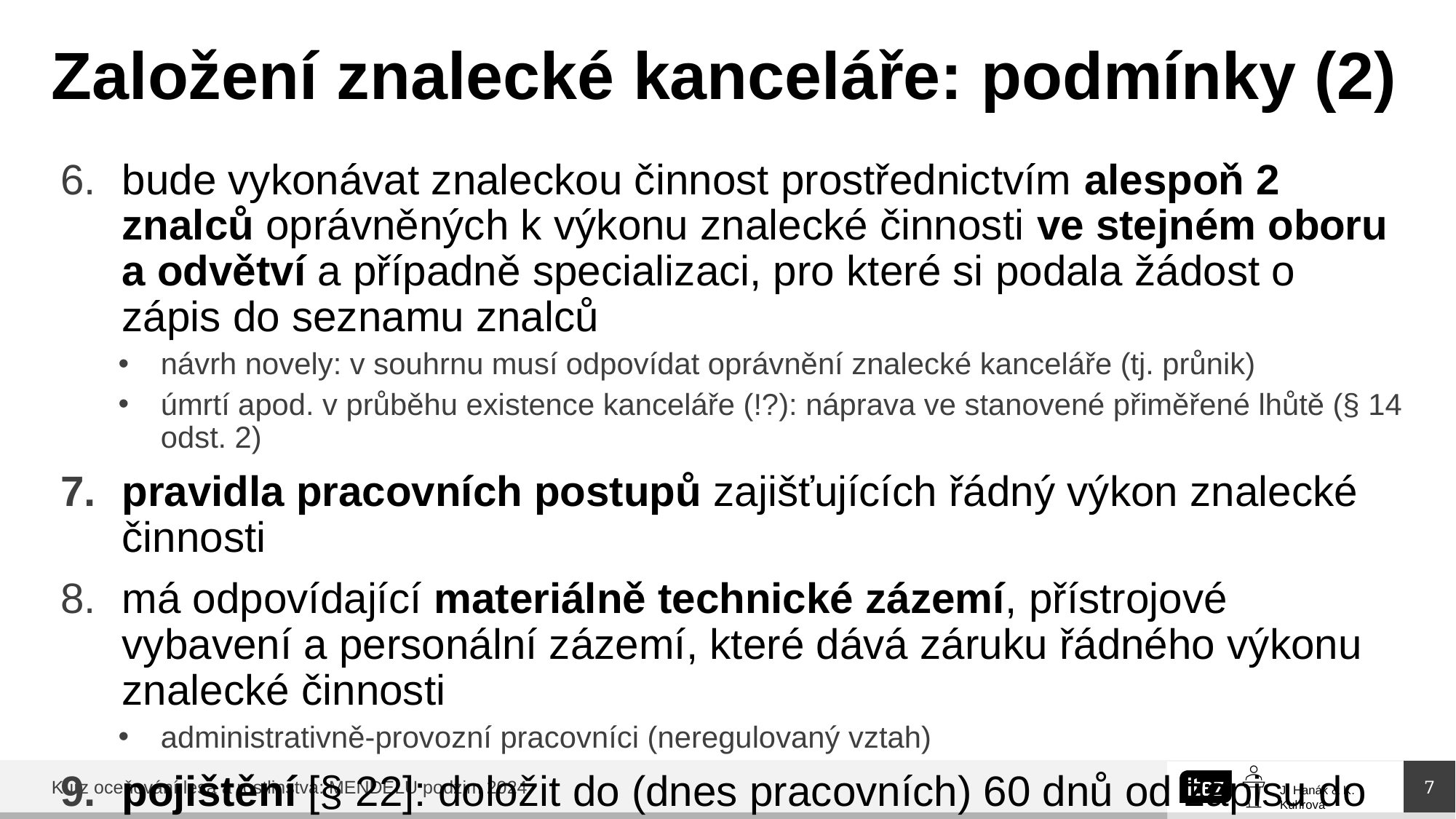

# Založení znalecké kanceláře: podmínky (2)
bude vykonávat znaleckou činnost prostřednictvím alespoň 2 znalců oprávněných k výkonu znalecké činnosti ve stejném oboru a odvětví a případně specializaci, pro které si podala žádost o zápis do seznamu znalců
návrh novely: v souhrnu musí odpovídat oprávnění znalecké kanceláře (tj. průnik)
úmrtí apod. v průběhu existence kanceláře (!?): náprava ve stanovené přiměřené lhůtě (§ 14 odst. 2)
pravidla pracovních postupů zajišťujících řádný výkon znalecké činnosti
má odpovídající materiálně technické zázemí, přístrojové vybavení a personální zázemí, které dává záruku řádného výkonu znalecké činnosti
administrativně-provozní pracovníci (neregulovaný vztah)
pojištění [§ 22]: doložit do (dnes pracovních) 60 dnů od zápisu do seznamu
menší majetková odpovědnost obchodních korporací: blíže dále
dle MSp je nutné mít uzavřeno již při podání žádosti

7
Kurz oceňování lesa a rostlinstva: MENDELU podzim 2024